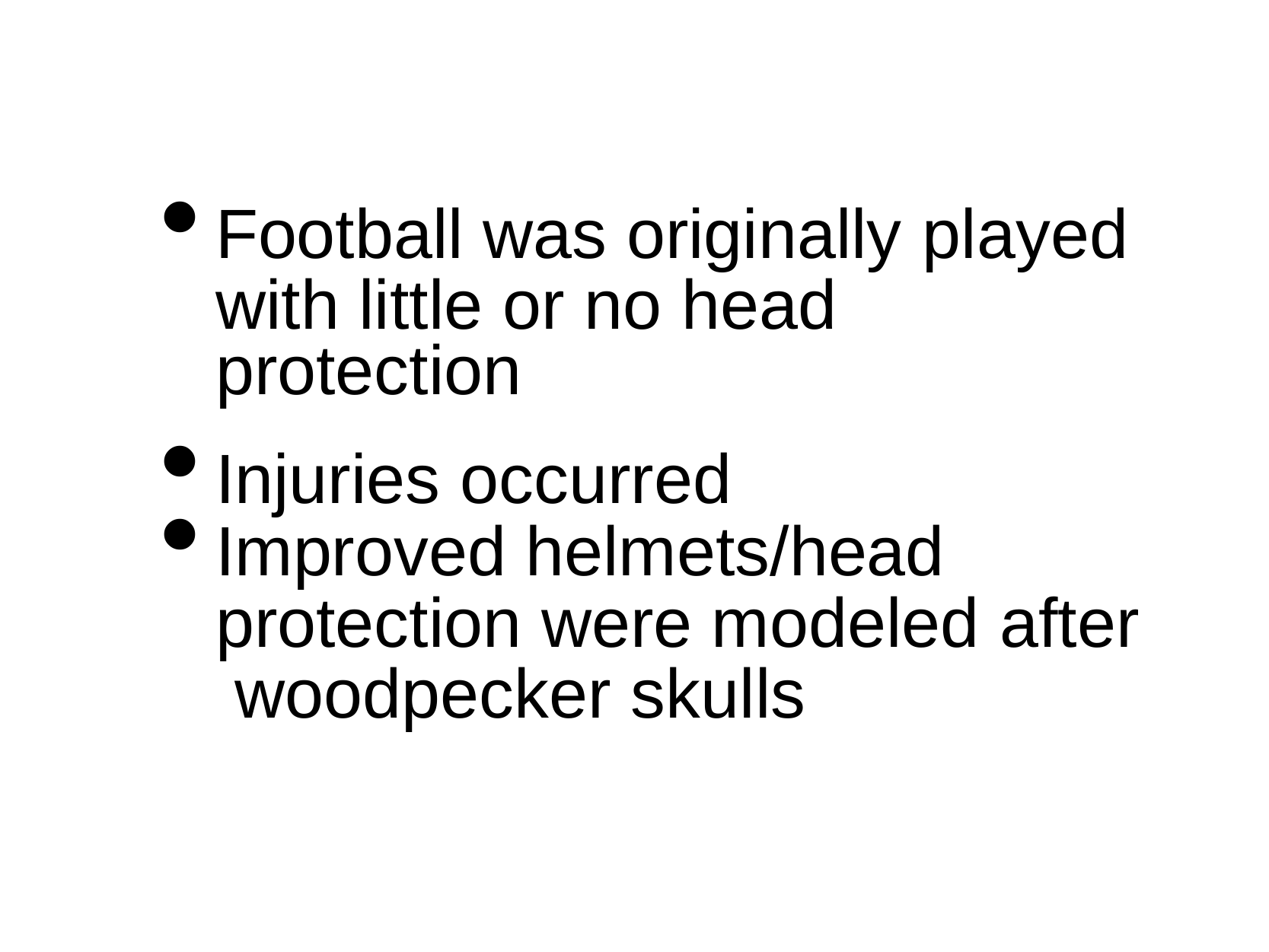

Football was originally played
with little or no head
protection
Injuries occurred
Improved helmets/head  protection were modeled after  woodpecker skulls